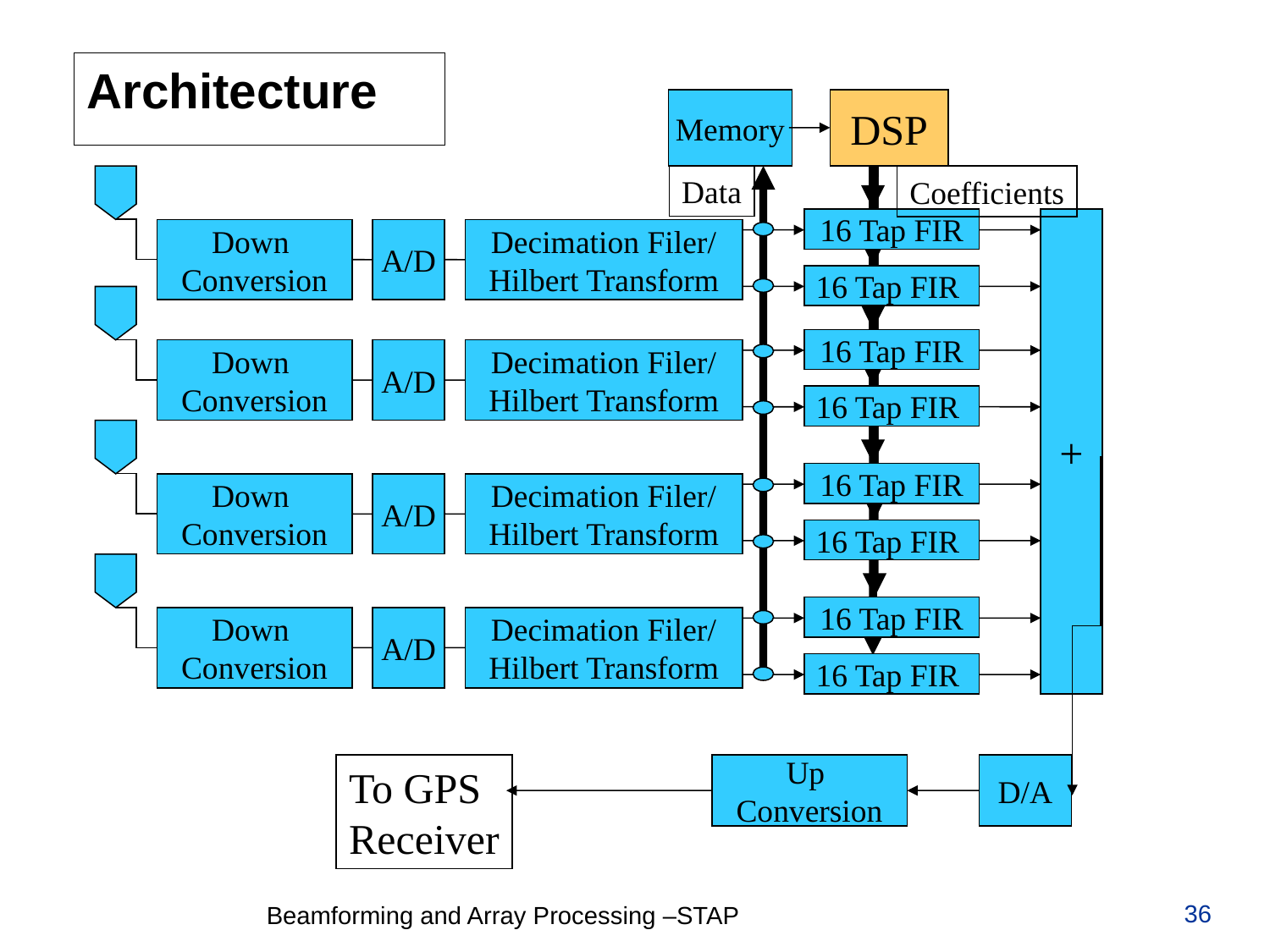

# Architecture
Memory
DSP

16 Tap FIR
Down
Conversion
A/D
Decimation Filer/
Hilbert Transform

16 Tap FIR

Data

Coefficients
+

16 Tap FIR
Down
Conversion
A/D
Decimation Filer/
Hilbert Transform

16 Tap FIR

16 Tap FIR
Down
Conversion
A/D
Decimation Filer/
Hilbert Transform

16 Tap FIR

16 Tap FIR
Down
Conversion
A/D
Decimation Filer/
Hilbert Transform

16 Tap FIR

To GPS
Receiver
Up
Conversion
D/A

36